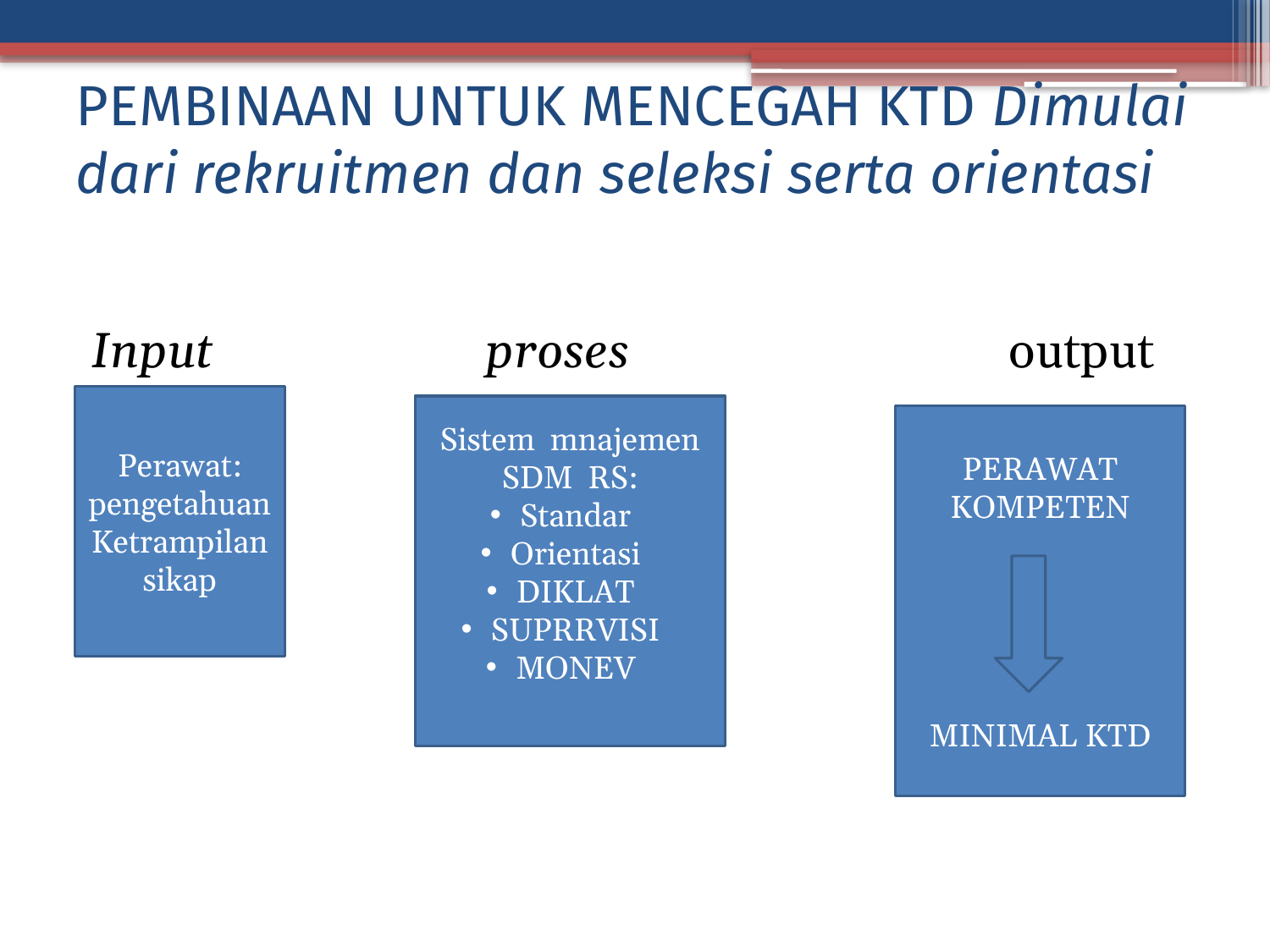

# PEMBINAAN UNTUK MENCEGAH KTD Dimulai dari rekruitmen dan seleksi serta orientasi
Input                       proses                                output
Perawat:
pengetahuan
Ketrampilan
sikap
Sistem  mnajemen SDM  RS:
Standar
Orientasi
DIKLAT
SUPRRVISI
MONEV

PERAWAT KOMPETEN

MINIMAL KTD